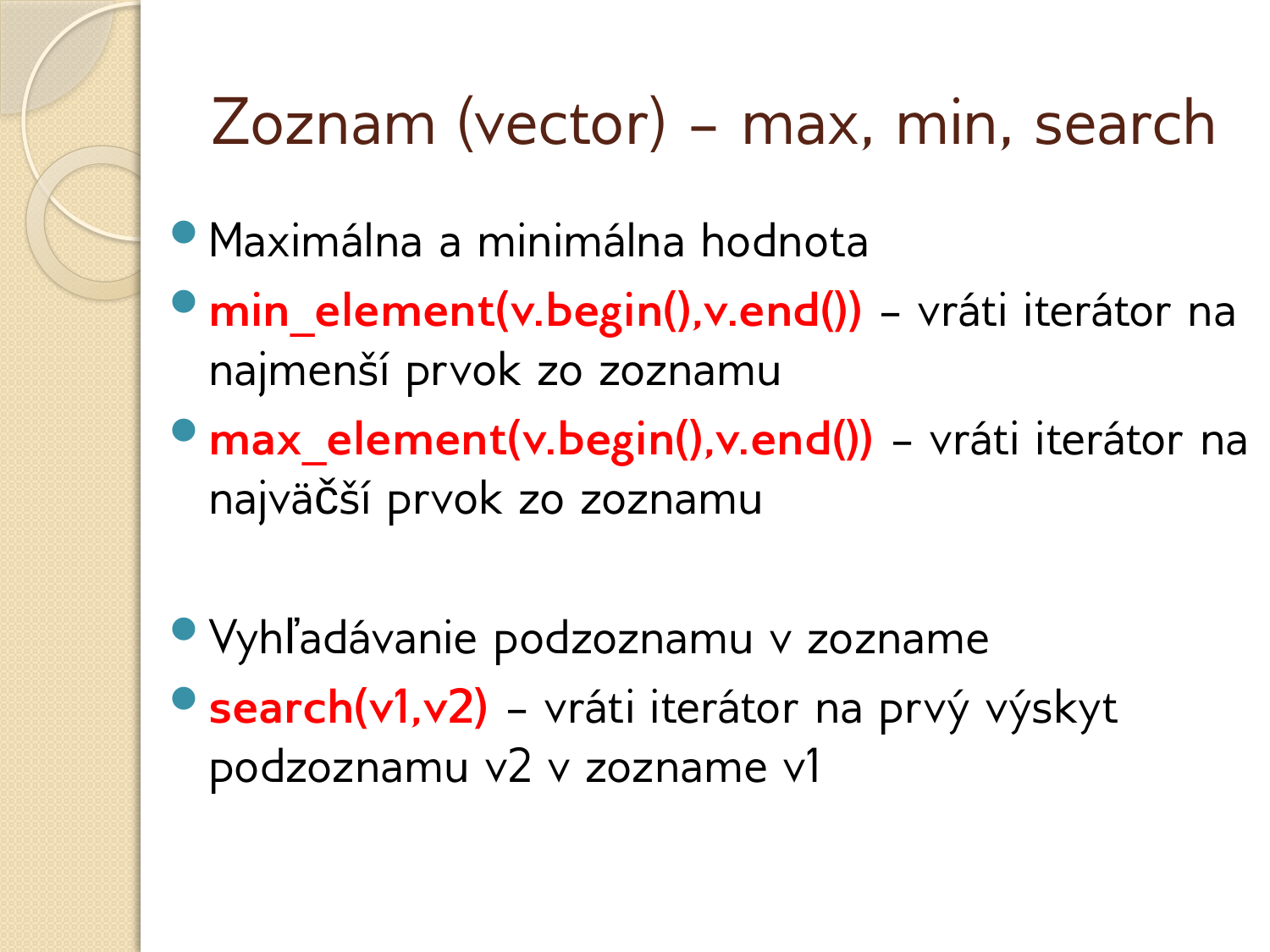

# Zoznam (vector) – max, min, search
Maximálna a minimálna hodnota
min_element(v.begin(),v.end()) – vráti iterátor na najmenší prvok zo zoznamu
max_element(v.begin(),v.end()) – vráti iterátor na najväčší prvok zo zoznamu

Vyhľadávanie podzoznamu v zozname
search(v1,v2) – vráti iterátor na prvý výskyt podzoznamu v2 v zozname v1